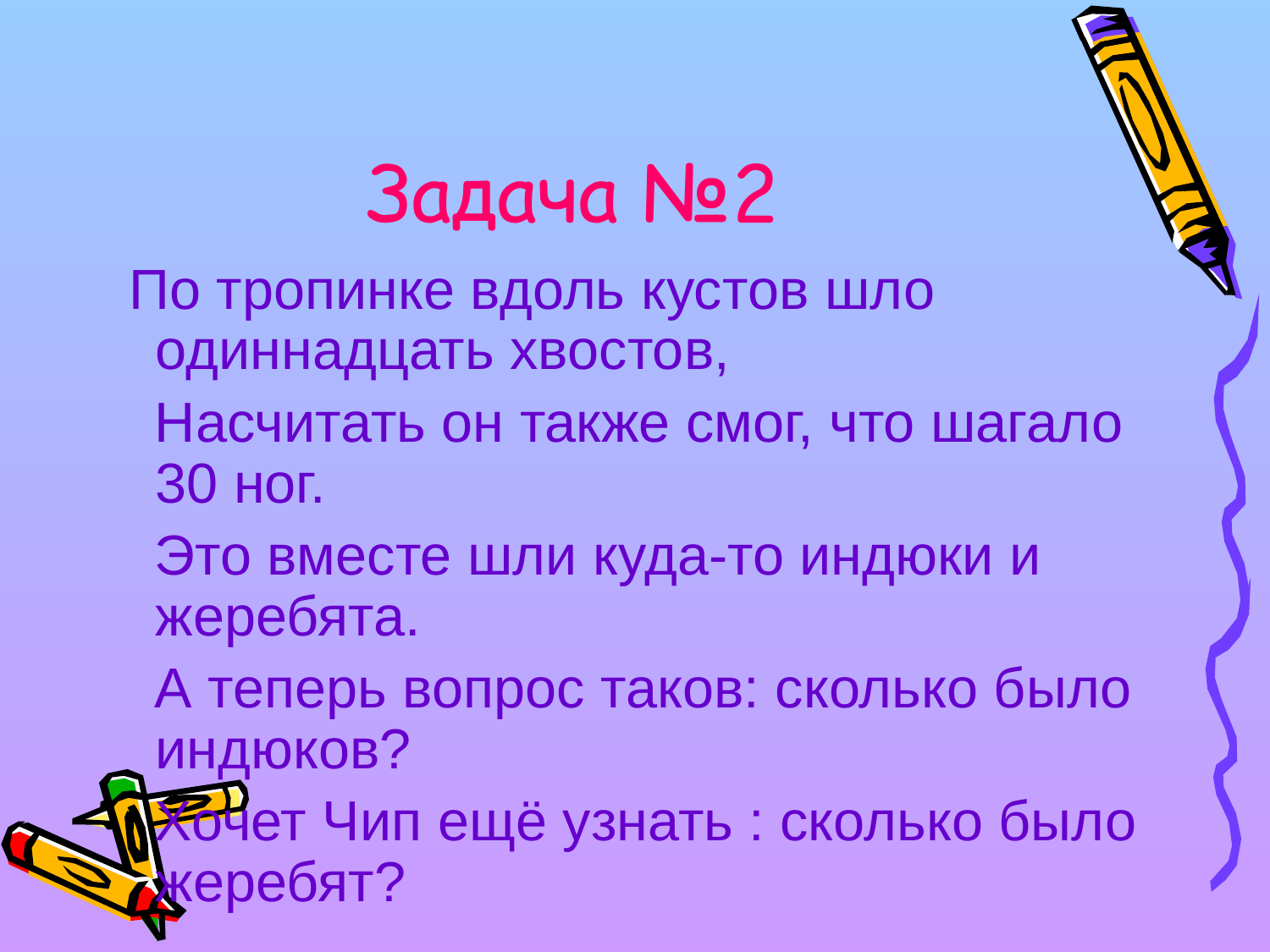

# Задача №2
  По тропинке вдоль кустов шло одиннадцать хвостов,
   Насчитать он также смог, что шагало 30 ног.
   Это вместе шли куда-то индюки и жеребята.
   А теперь вопрос таков: сколько было индюков?
   Хочет Чип ещё узнать : сколько было жеребят?